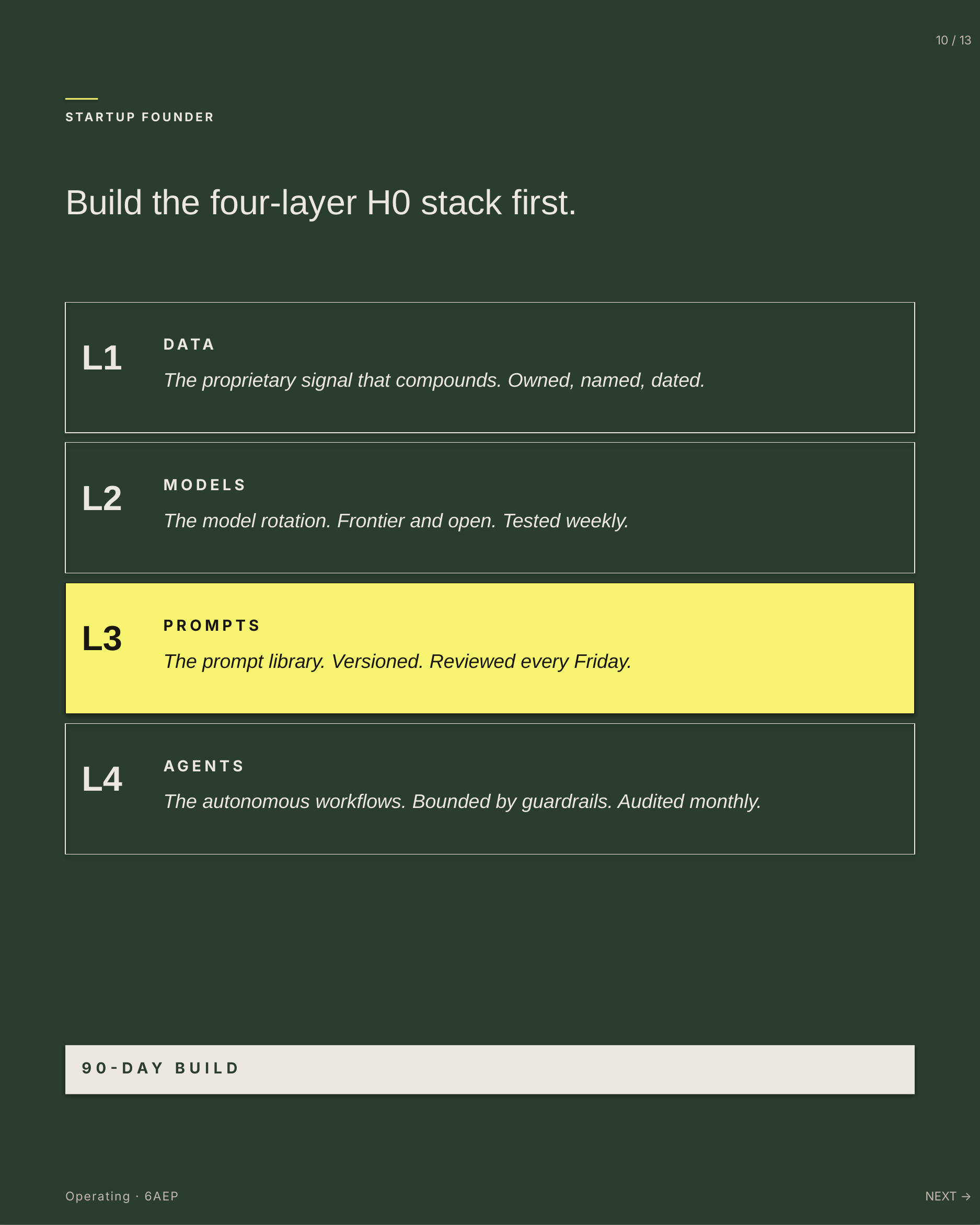

10 / 13

STARTUP FOUNDER
Build the four-layer H0 stack first.

L1
DATA
The proprietary signal that compounds. Owned, named, dated.

L2
MODELS
The model rotation. Frontier and open. Tested weekly.

L3
PROMPTS
The prompt library. Versioned. Reviewed every Friday.

L4
AGENTS
The autonomous workflows. Bounded by guardrails. Audited monthly.

90-DAY BUILD
Operating · 6AEP
NEXT →